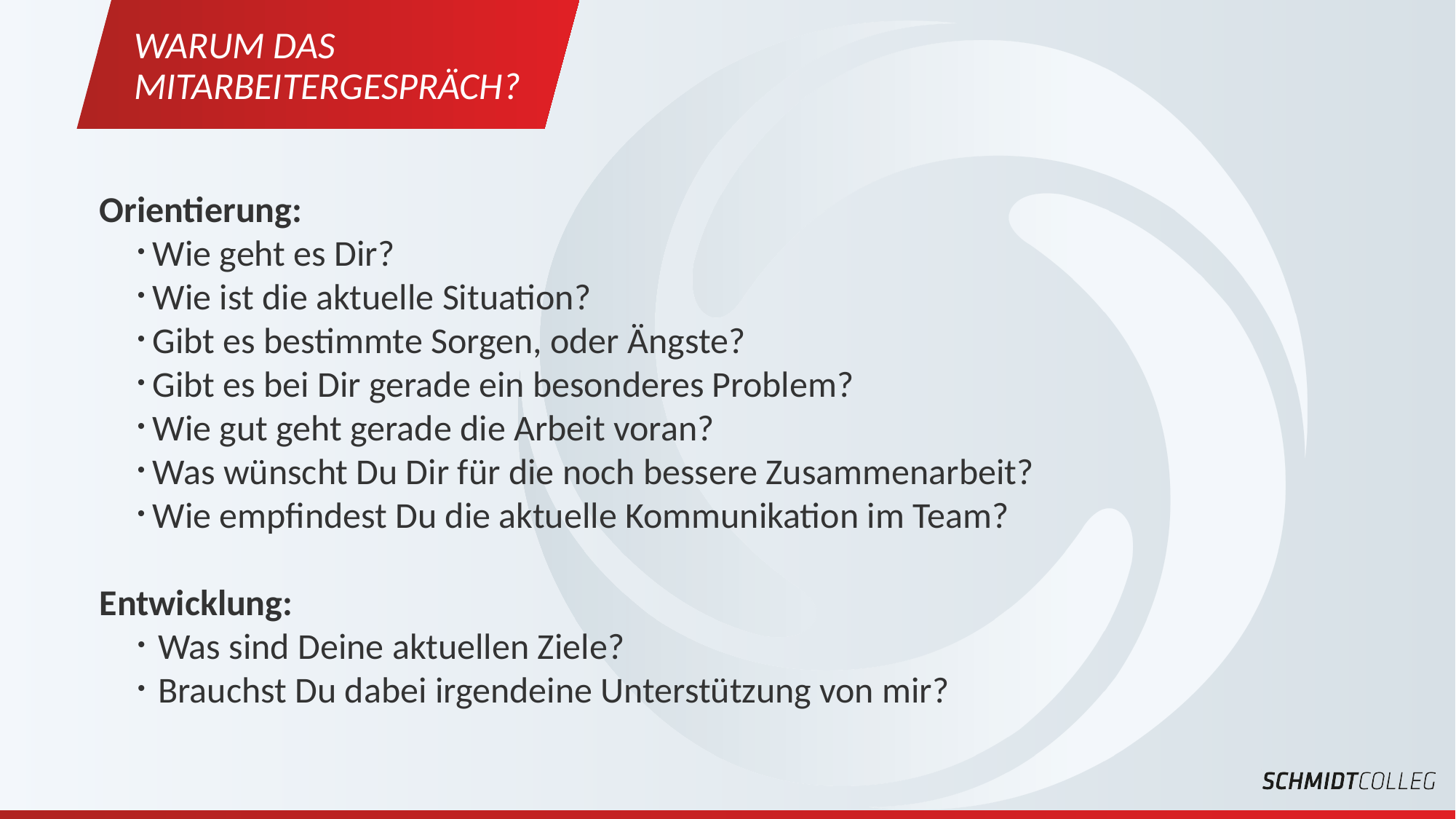

Warum das Mitarbeitergespräch?

Orientierung:
Wie geht es Dir?
Wie ist die aktuelle Situation?
Gibt es bestimmte Sorgen, oder Ängste?
Gibt es bei Dir gerade ein besonderes Problem?
Wie gut geht gerade die Arbeit voran?
Was wünscht Du Dir für die noch bessere Zusammenarbeit?
Wie empfindest Du die aktuelle Kommunikation im Team?
Entwicklung:
Was sind Deine aktuellen Ziele?
Brauchst Du dabei irgendeine Unterstützung von mir?